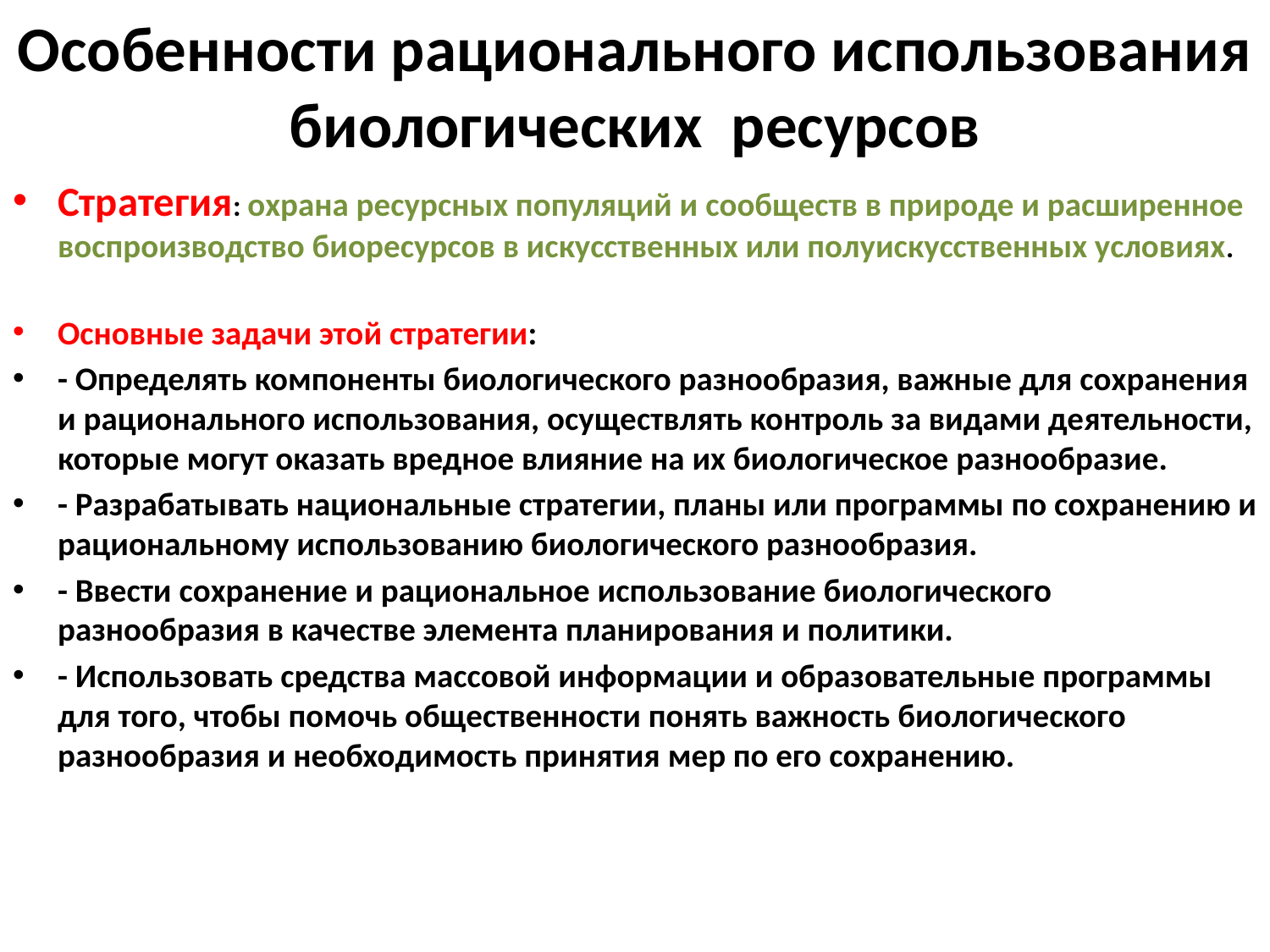

# Особенности рационального использования биологических  ресурсов
Стратегия: охрана ресурсных популяций и сообществ в природе и расширенное воспроизводство биоресурсов в искусственных или полуискусственных условиях.

Основные задачи этой стратегии:
- Определять компоненты биологического разнообразия, важные для сохранения и рационального использования, осуществлять контроль за видами деятельности, которые могут оказать вредное влияние на их биологическое разнообразие.
- Разрабатывать национальные стратегии, планы или программы по сохранению и рациональному использованию биологического разнообразия.
- Ввести сохранение и рациональное использование биологического разнообразия в качестве элемента планирования и политики.
- Использовать средства массовой информации и образовательные программы для того, чтобы помочь общественности понять важность биологического разнообразия и необходимость принятия мер по его сохранению.